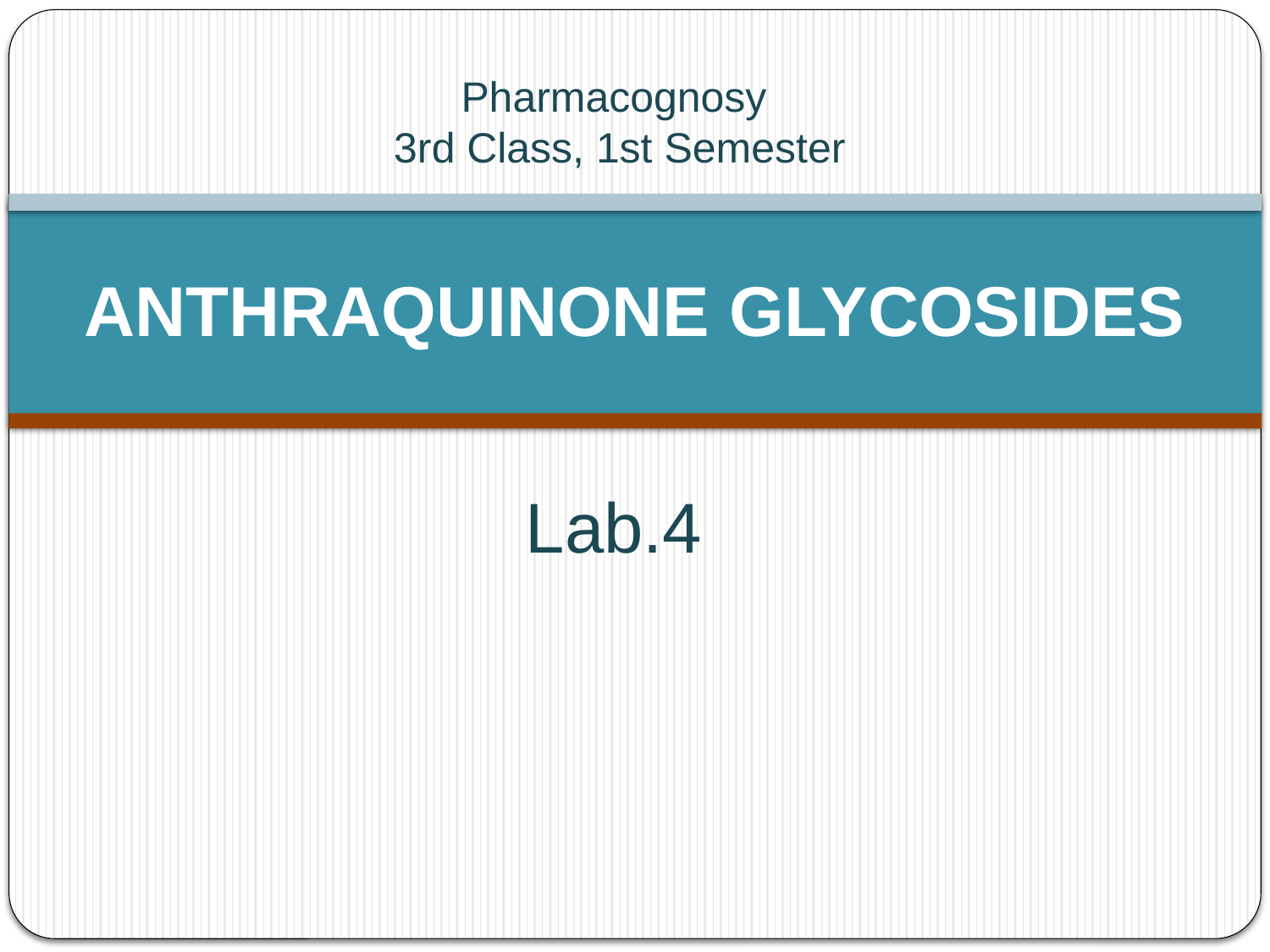

Pharmacognosy
 3rd Class, 1st Semester
# ANTHRAQUINONE GLYCOSIDES
Lab.4